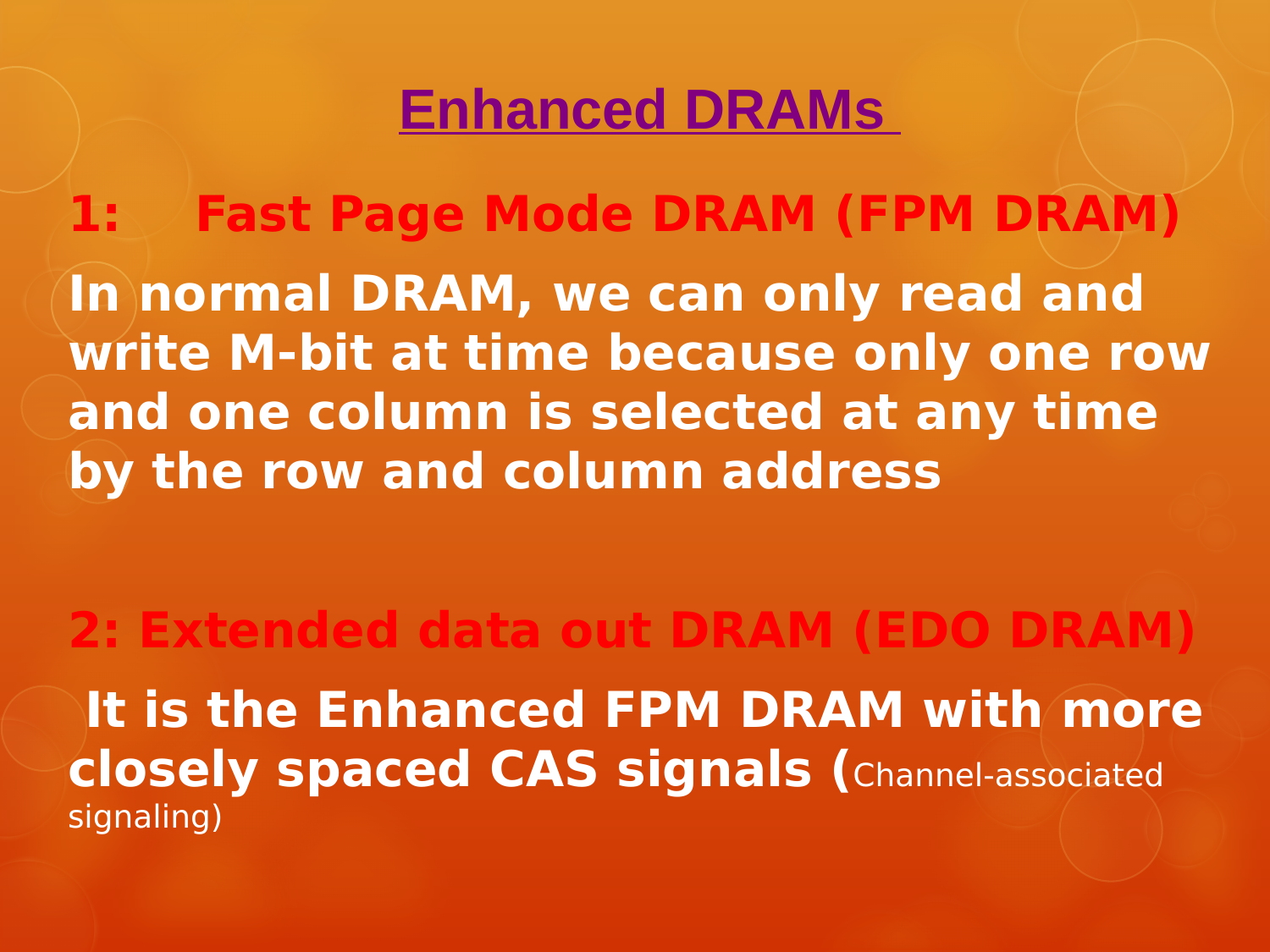

Enhanced DRAMs
1:	Fast Page Mode DRAM (FPM DRAM)
In normal DRAM, we can only read and write M-bit at time because only one row and one column is selected at any time by the row and column address

2: Extended data out DRAM (EDO DRAM)
 It is the Enhanced FPM DRAM with more closely spaced CAS signals (Channel-associated signaling)